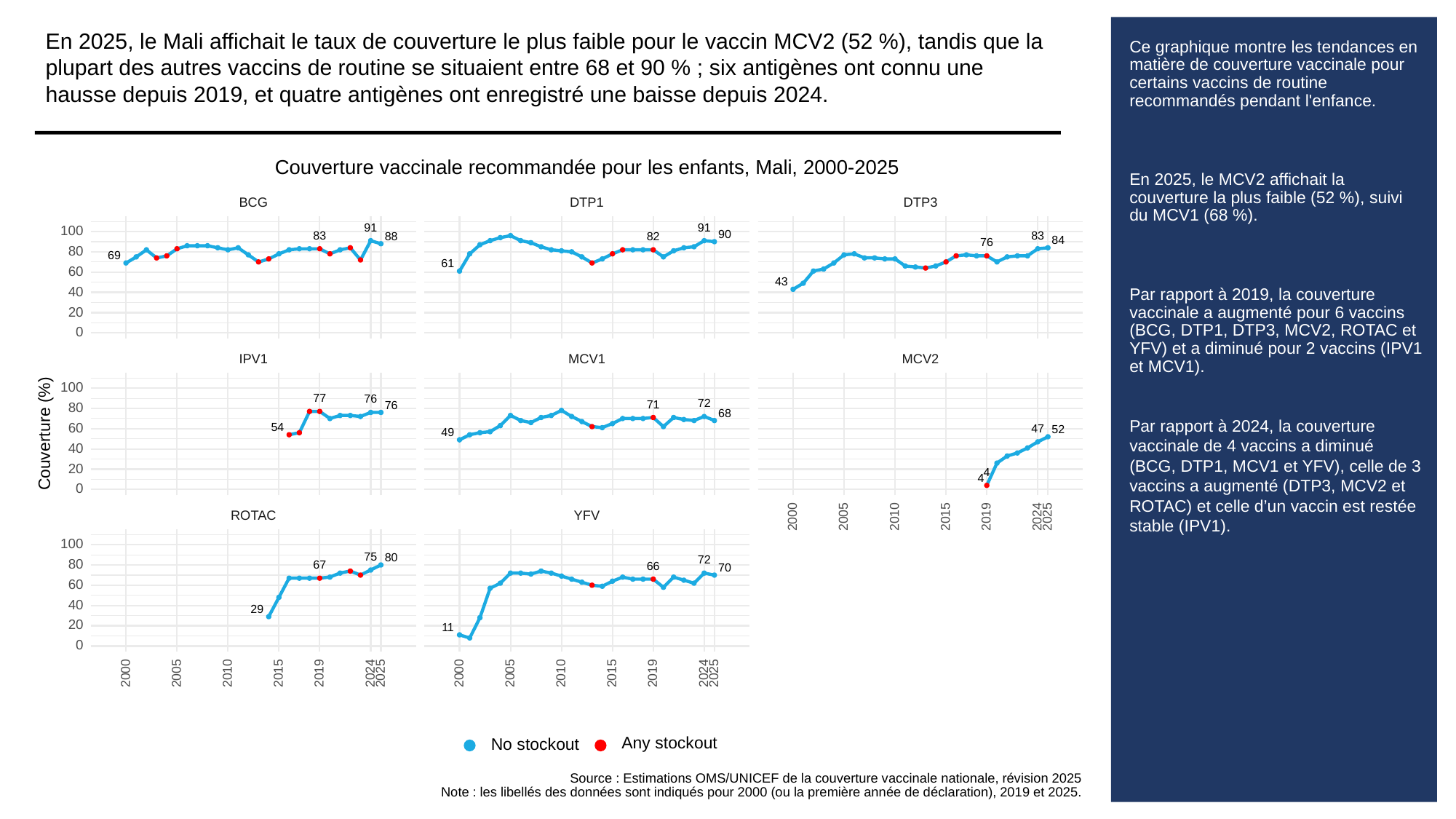

En 2025, le Mali affichait le taux de couverture le plus faible pour le vaccin MCV2 (52 %), tandis que la plupart des autres vaccins de routine se situaient entre 68 et 90 % ; six antigènes ont connu une hausse depuis 2019, et quatre antigènes ont enregistré une baisse depuis 2024.
# Ce graphique montre les tendances en matière de couverture vaccinale pour certains vaccins de routine recommandés pendant l'enfance.

En 2025, le MCV2 affichait la couverture la plus faible (52 %), suivi du MCV1 (68 %).

Par rapport à 2019, la couverture vaccinale a augmenté pour 6 vaccins (BCG, DTP1, DTP3, MCV2, ROTAC et YFV) et a diminué pour 2 vaccins (IPV1 et MCV1).

Par rapport à 2024, la couverture vaccinale de 4 vaccins a diminué (BCG, DTP1, MCV1 et YFV), celle de 3 vaccins a augmenté (DTP3, MCV2 et ROTAC) et celle d’un vaccin est restée stable (IPV1).

Couverture vaccinale recommandée pour les enfants, Mali, 2000-2025
BCG
DTP3
DTP1

91
91
100
90

83
83
88
82

84

76

80

69

61

60

43

40

20

0

MCV1
MCV2
IPV1

100

77
76

72
71
76
80

68

60
54

47

52
Couverture (%)

49

40

20
4

4

0

ROTAC
YFV
2000
2005
2010
2015
2019
2024
2025

100

75
80

72
80
67
66

70

60

40

29

20
11

0

2000
2005
2010
2015
2019
2024
2025
2000
2005
2010
2015
2019
2024
2025
Any stockout
No stockout

Source : Estimations OMS/UNICEF de la couverture vaccinale nationale, révision 2025
Note : les libellés des données sont indiqués pour 2000 (ou la première année de déclaration), 2019 et 2025.